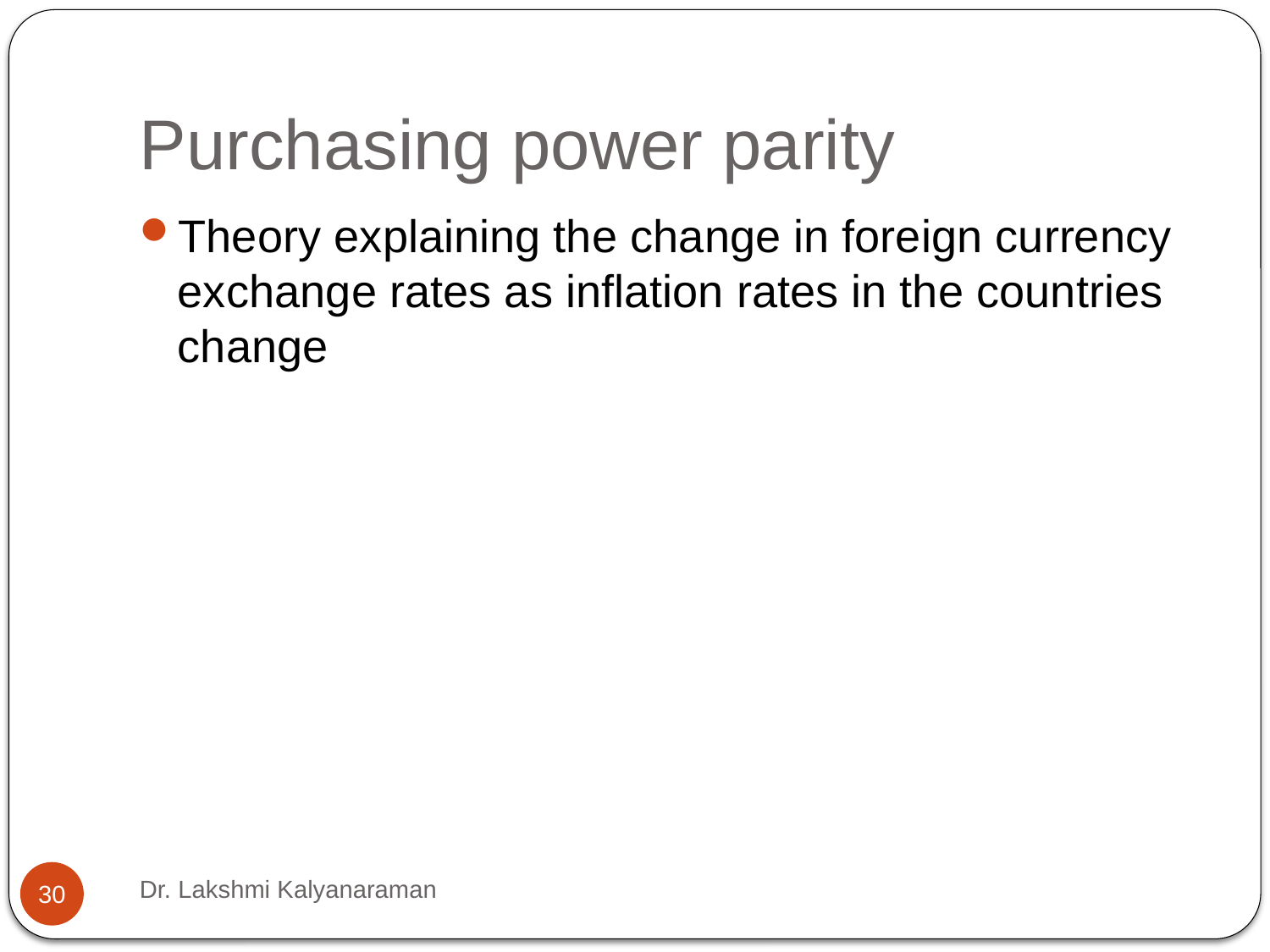

# Purchasing power parity
Theory explaining the change in foreign currency exchange rates as inflation rates in the countries change
Dr. Lakshmi Kalyanaraman
30